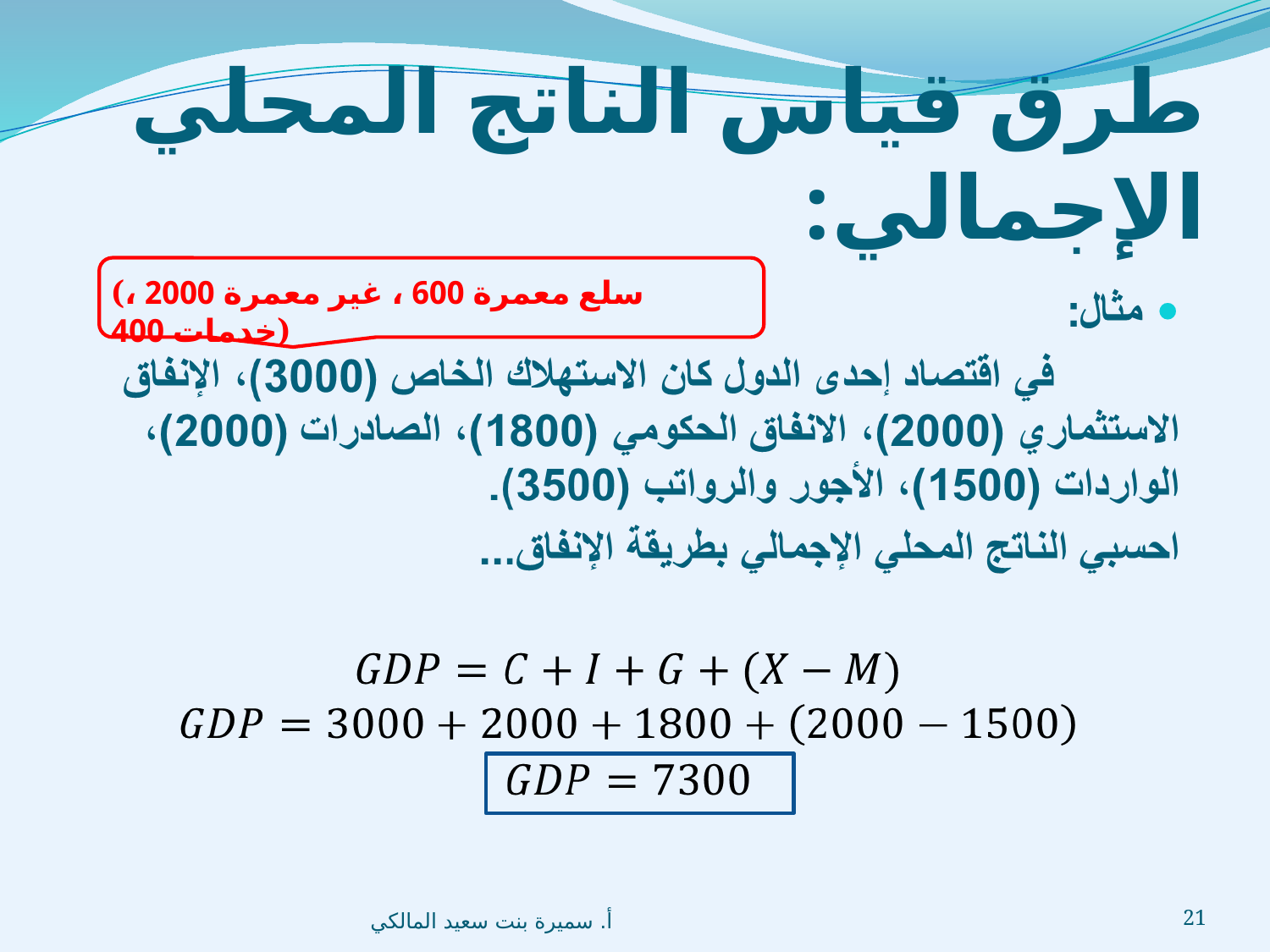

# طرق قياس الناتج المحلي الإجمالي:

(سلع معمرة 600 ، غير معمرة 2000 ، خدمات 400)

أ. سميرة بنت سعيد المالكي
21